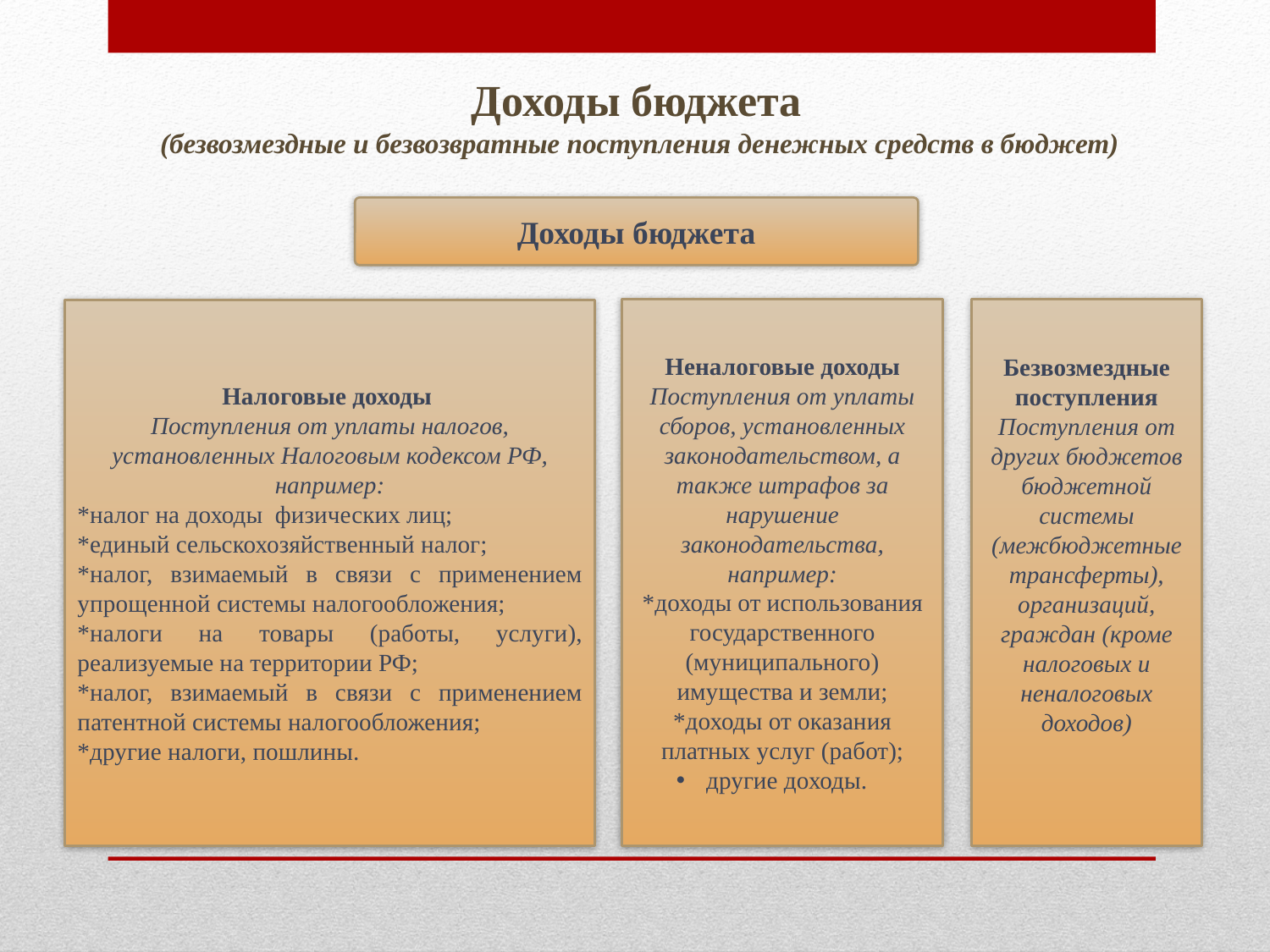

Доходы бюджета
 (безвозмездные и безвозвратные поступления денежных средств в бюджет)
Доходы бюджета
Неналоговые доходы
Поступления от уплаты сборов, установленных законодательством, а также штрафов за нарушение законодательства, например:
*доходы от использования государственного (муниципального) имущества и земли;
*доходы от оказания платных услуг (работ);
другие доходы.

Безвозмездные поступления
Поступления от других бюджетов бюджетной системы (межбюджетные трансферты), организаций, граждан (кроме налоговых и неналоговых доходов)

Налоговые доходы
Поступления от уплаты налогов, установленных Налоговым кодексом РФ, например:
*налог на доходы  физических лиц;
*единый сельскохозяйственный налог;
*налог, взимаемый в связи с применением упрощенной системы налогообложения;
*налоги на товары (работы, услуги), реализуемые на территории РФ;
*налог, взимаемый в связи с применением патентной системы налогообложения;
*другие налоги, пошлины.